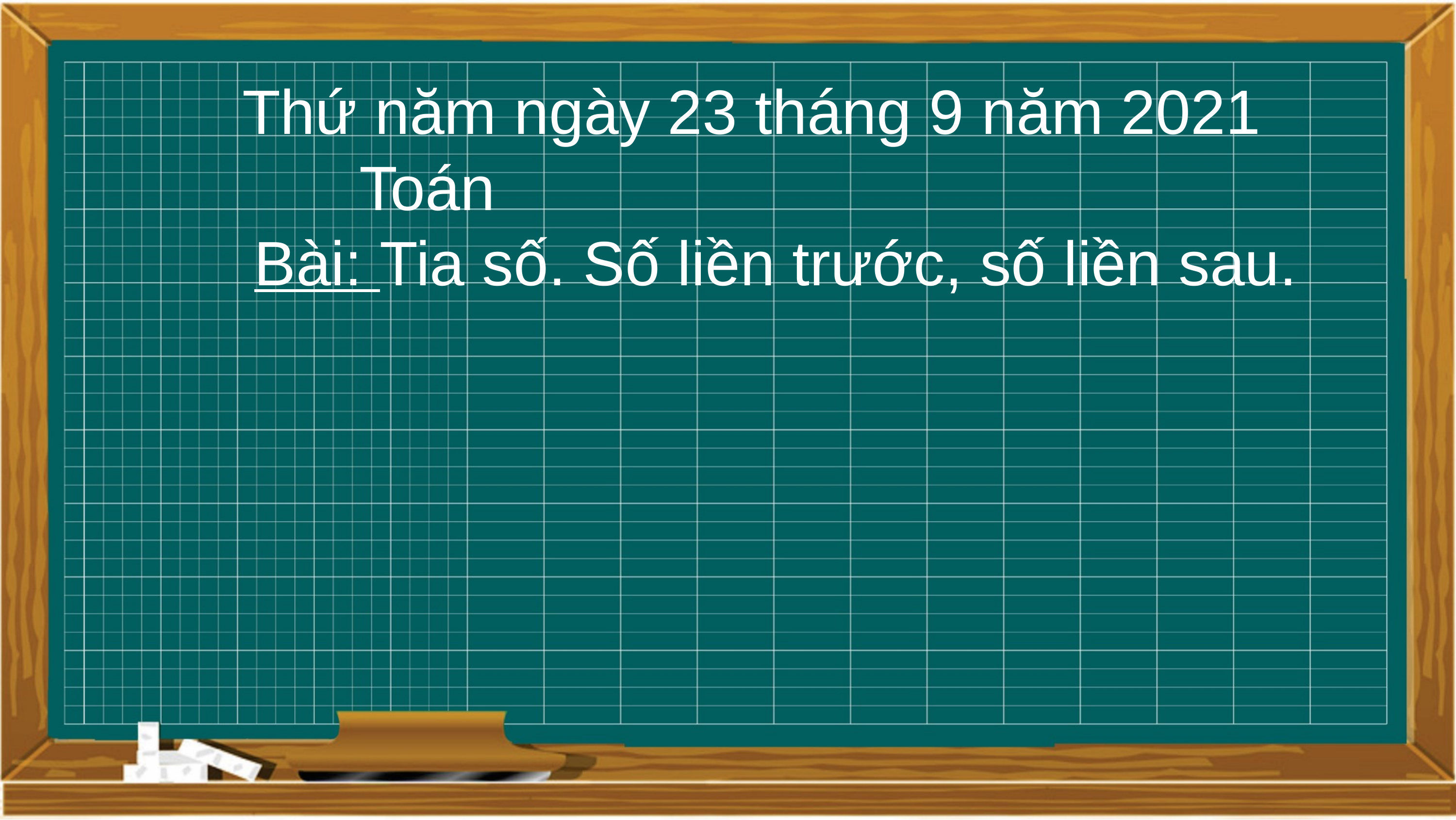

Thứ năm ngày 23 tháng 9 năm 2021
            Toán
      Bài: Tia số. Số liền trước, số liền sau.